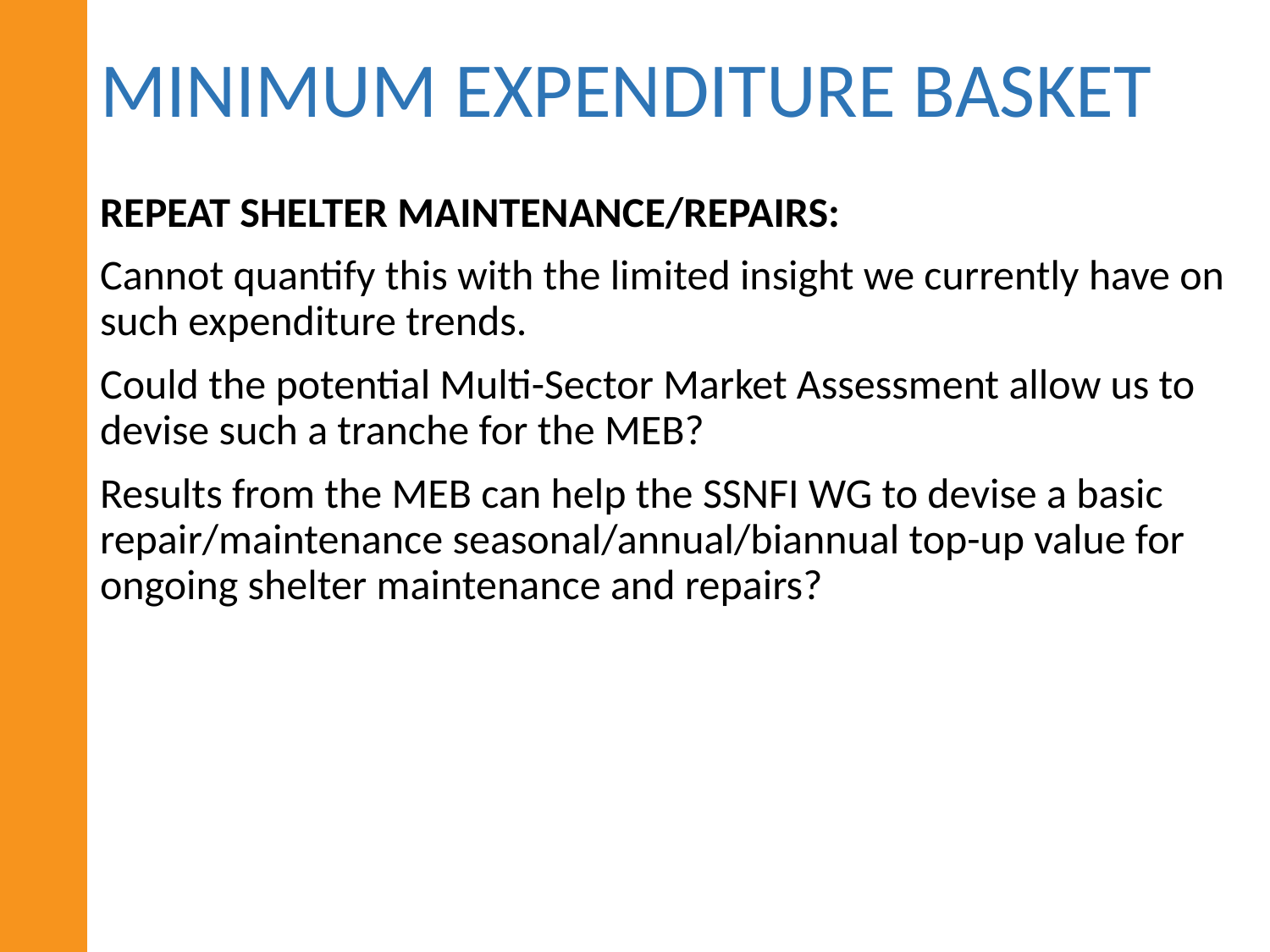

# MINIMUM EXPENDITURE BASKET
REPEAT SHELTER MAINTENANCE/REPAIRS:
Cannot quantify this with the limited insight we currently have on such expenditure trends.
Could the potential Multi-Sector Market Assessment allow us to devise such a tranche for the MEB?
Results from the MEB can help the SSNFI WG to devise a basic repair/maintenance seasonal/annual/biannual top-up value for ongoing shelter maintenance and repairs?